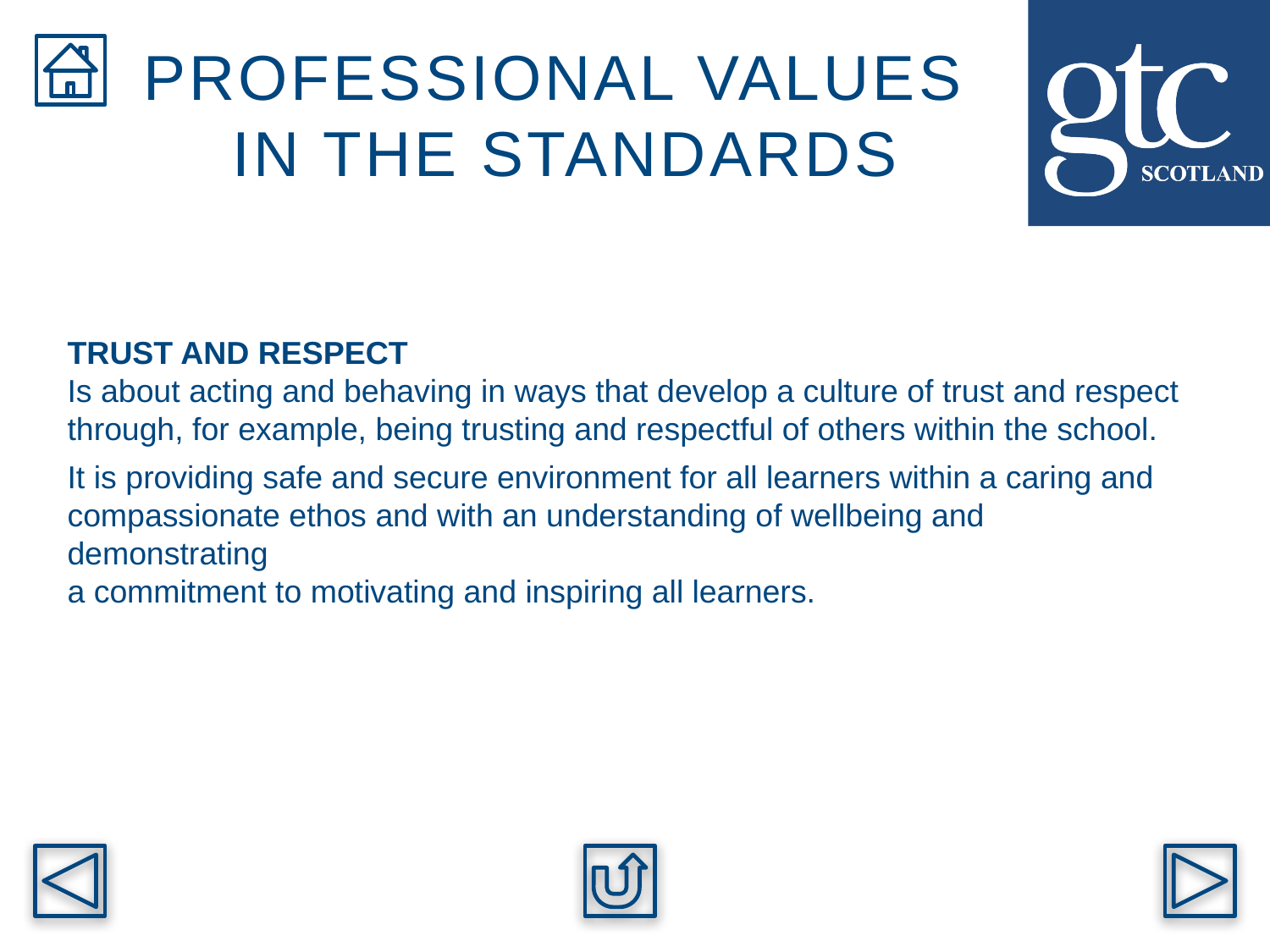

PROFESSIONAL VALUES
IN THE STANDARDS

TRUST AND RESPECT
Is about acting and behaving in ways that develop a culture of trust and respect through, for example, being trusting and respectful of others within the school.
It is providing safe and secure environment for all learners within a caring and compassionate ethos and with an understanding of wellbeing and demonstrating
a commitment to motivating and inspiring all learners.